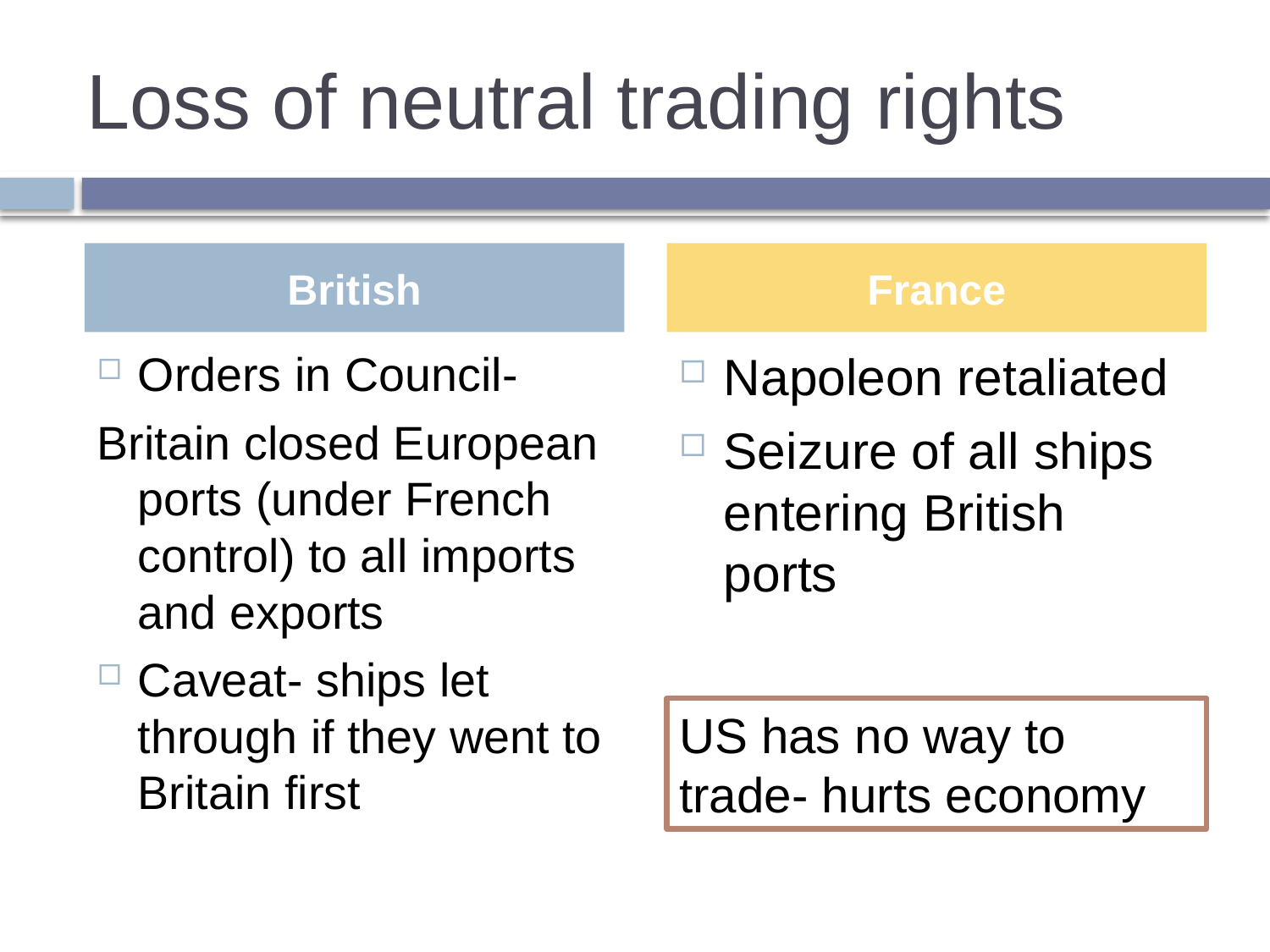

# Loss of neutral trading rights
British
France
Orders in Council-
Britain closed European ports (under French control) to all imports and exports
Caveat- ships let through if they went to Britain first
Napoleon retaliated
Seizure of all ships entering British ports
US has no way to trade- hurts economy